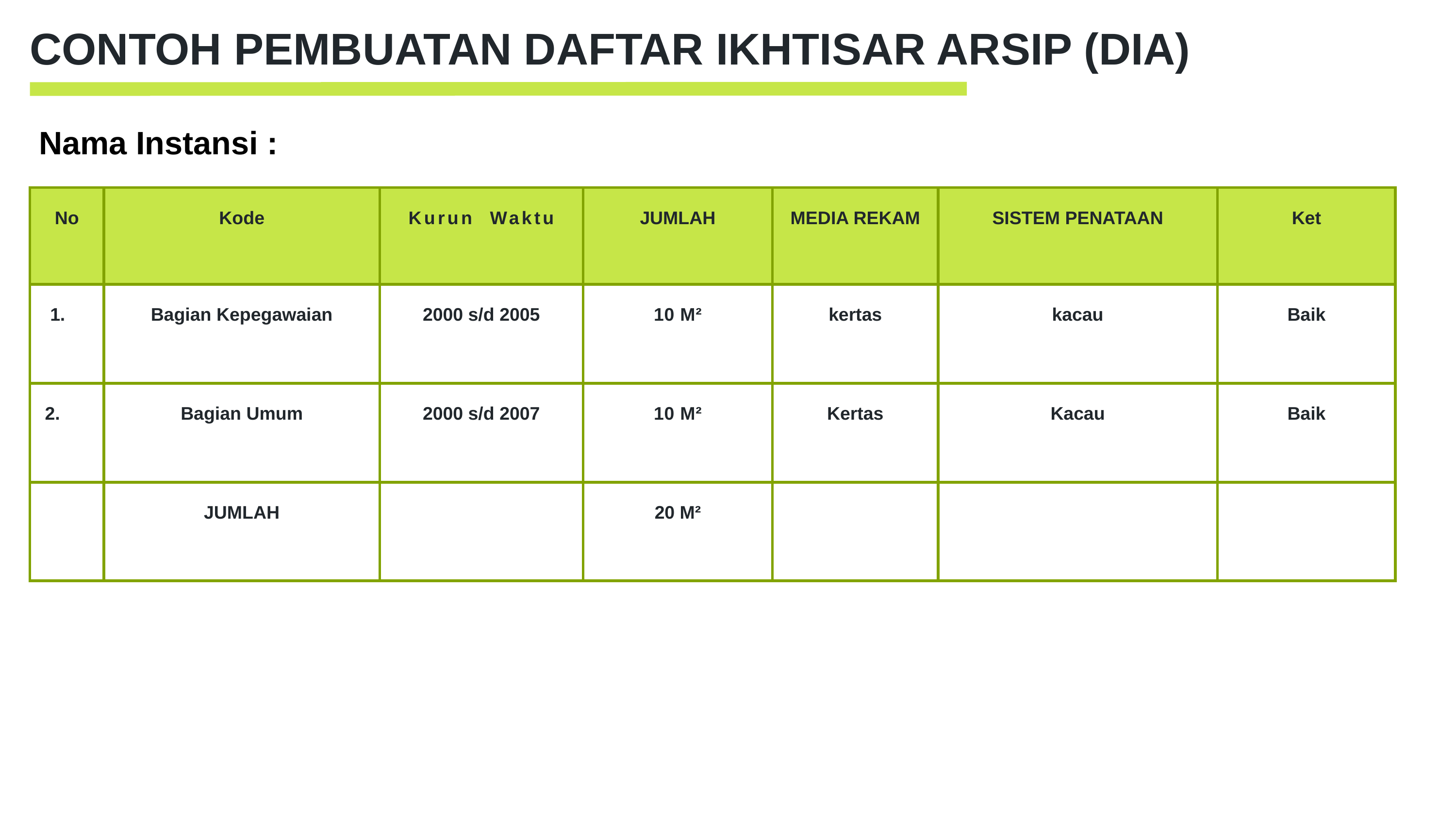

CONTOH PEMBUATAN DAFTAR IKHTISAR ARSIP (DIA)

Nama Instansi :
| No | Kode | Kurun Waktu | JUMLAH | MEDIA REKAM | SISTEM PENATAAN | Ket |
| --- | --- | --- | --- | --- | --- | --- |
| 1. | Bagian Kepegawaian | 2000 s/d 2005 | 10 M² | kertas | kacau | Baik |
| 2. | Bagian Umum | 2000 s/d 2007 | 10 M² | Kertas | Kacau | Baik |
|  | JUMLAH |  | 20 M² |  |  |  |